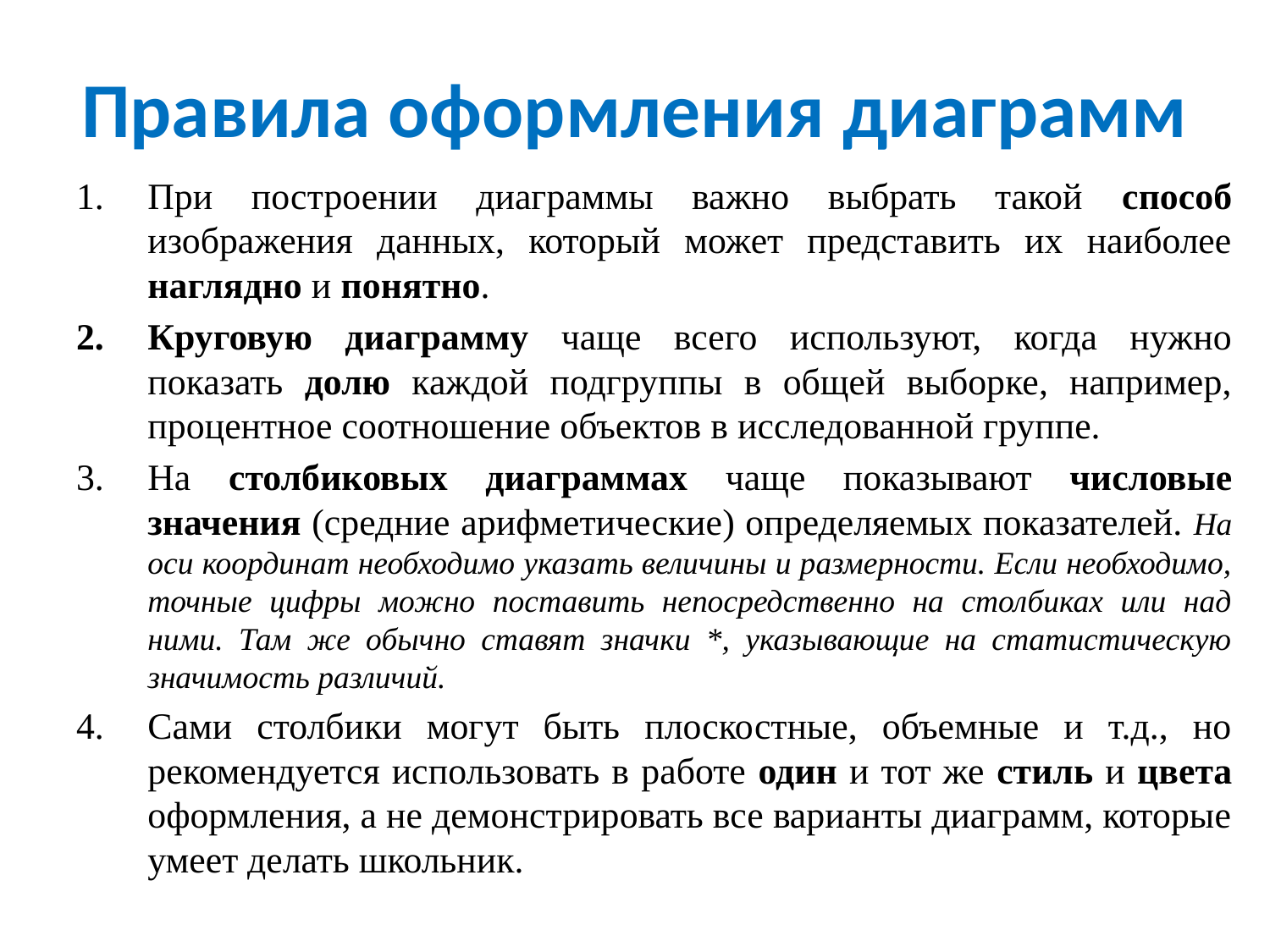

# Правила оформления диаграмм
При построении диаграммы важно выбрать такой способ изображения данных, который может представить их наиболее наглядно и понятно.
Круговую диаграмму чаще всего используют, когда нужно показать долю каждой подгруппы в общей выборке, например, процентное соотношение объектов в исследованной группе.
На столбиковых диаграммах чаще показывают числовые значения (средние арифметические) определяемых показателей. На оси координат необходимо указать величины и размерности. Если необходимо, точные цифры можно поставить непосредственно на столбиках или над ними. Там же обычно ставят значки *, указывающие на статистическую значимость различий.
Сами столбики могут быть плоскостные, объемные и т.д., но рекомендуется использовать в работе один и тот же стиль и цвета оформления, а не демонстрировать все варианты диаграмм, которые умеет делать школьник.